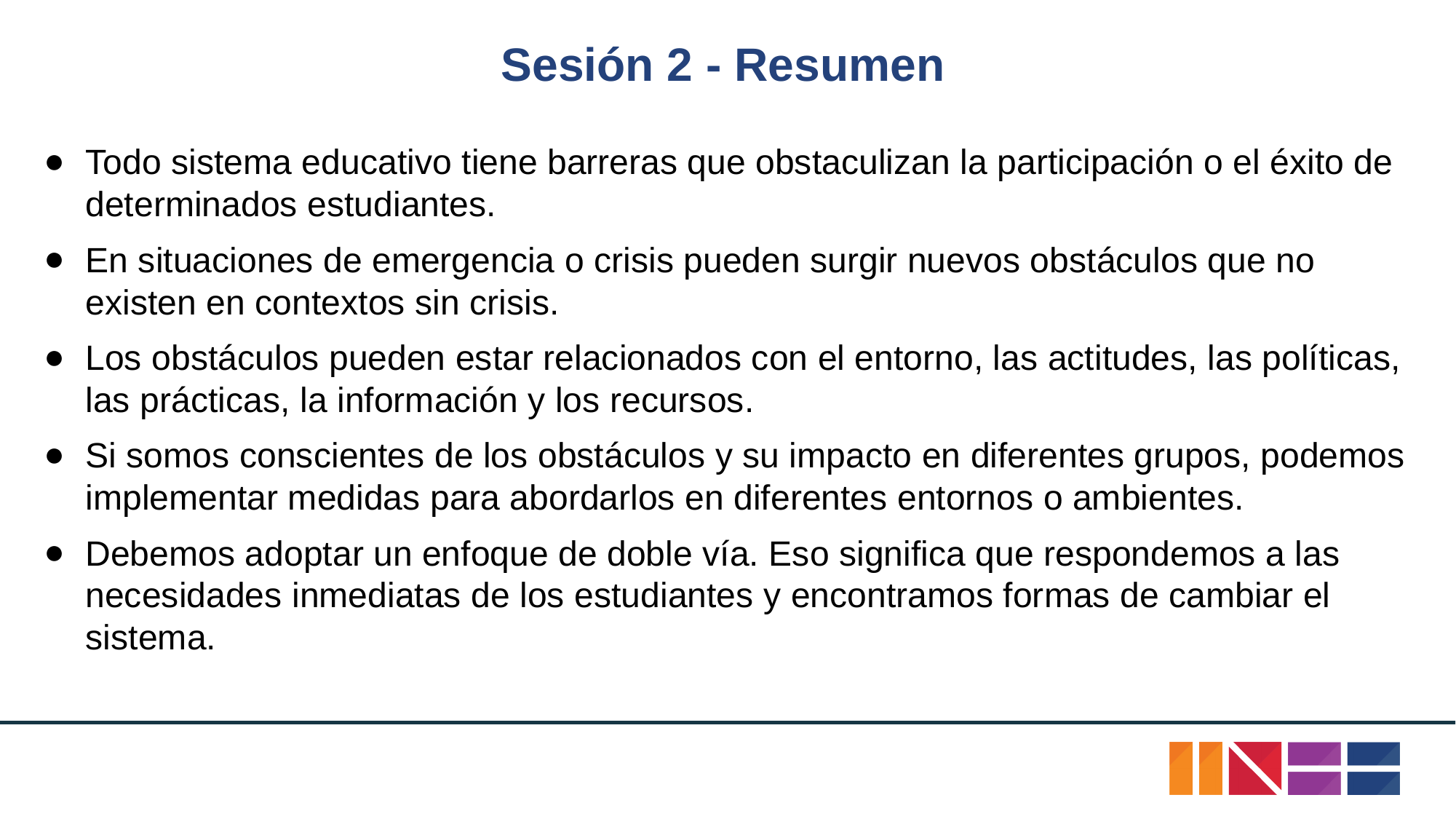

# Sesión 2 - Resumen

Todo sistema educativo tiene barreras que obstaculizan la participación o el éxito de determinados estudiantes.
En situaciones de emergencia o crisis pueden surgir nuevos obstáculos que no existen en contextos sin crisis.
Los obstáculos pueden estar relacionados con el entorno, las actitudes, las políticas, las prácticas, la información y los recursos.
Si somos conscientes de los obstáculos y su impacto en diferentes grupos, podemos implementar medidas para abordarlos en diferentes entornos o ambientes.
Debemos adoptar un enfoque de doble vía. Eso significa que respondemos a las necesidades inmediatas de los estudiantes y encontramos formas de cambiar el sistema.